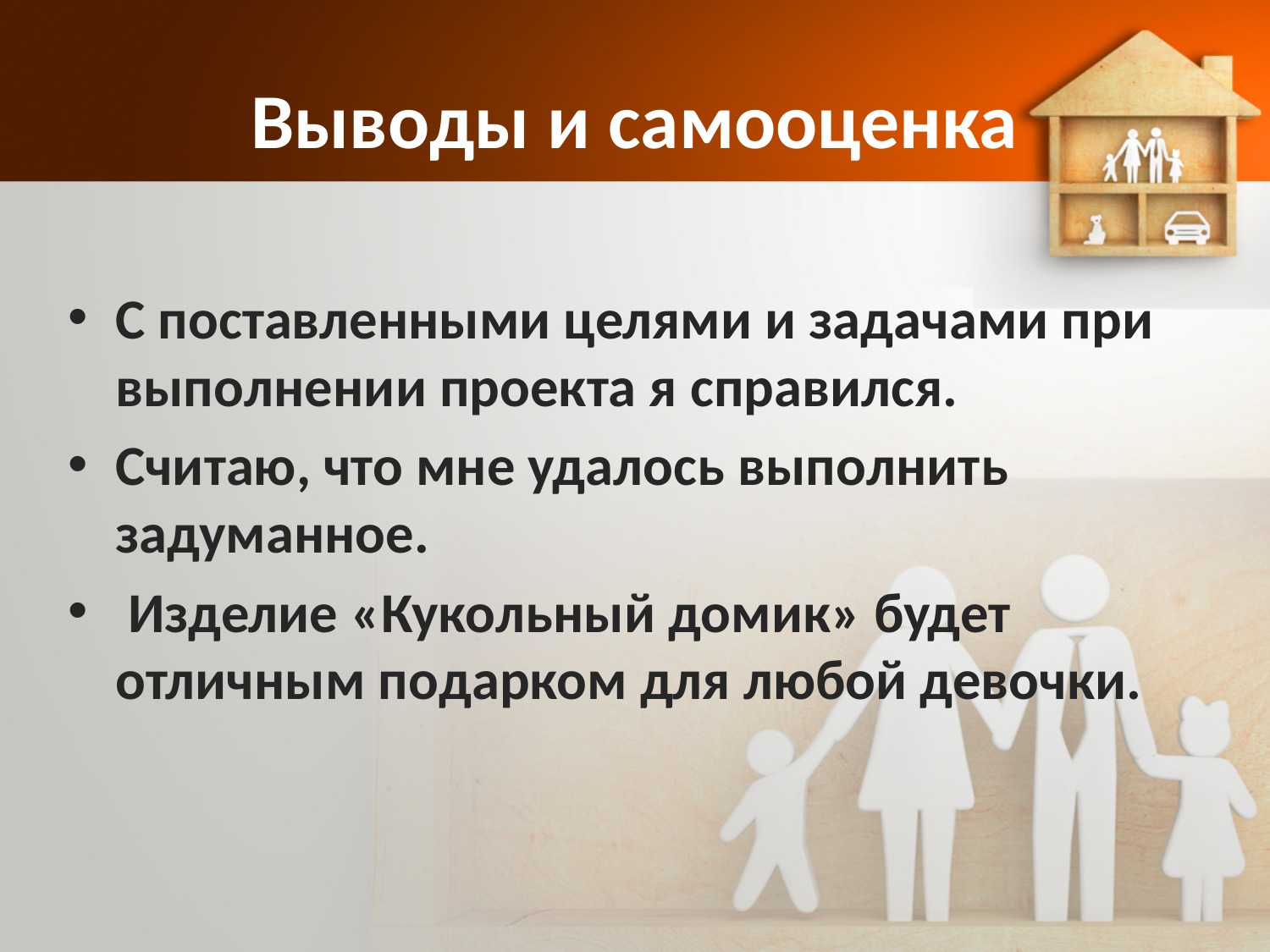

# Выводы и самооценка
С поставленными целями и задачами при выполнении проекта я справился.
Считаю, что мне удалось выполнить задуманное.
 Изделие «Кукольный домик» будет отличным подарком для любой девочки.